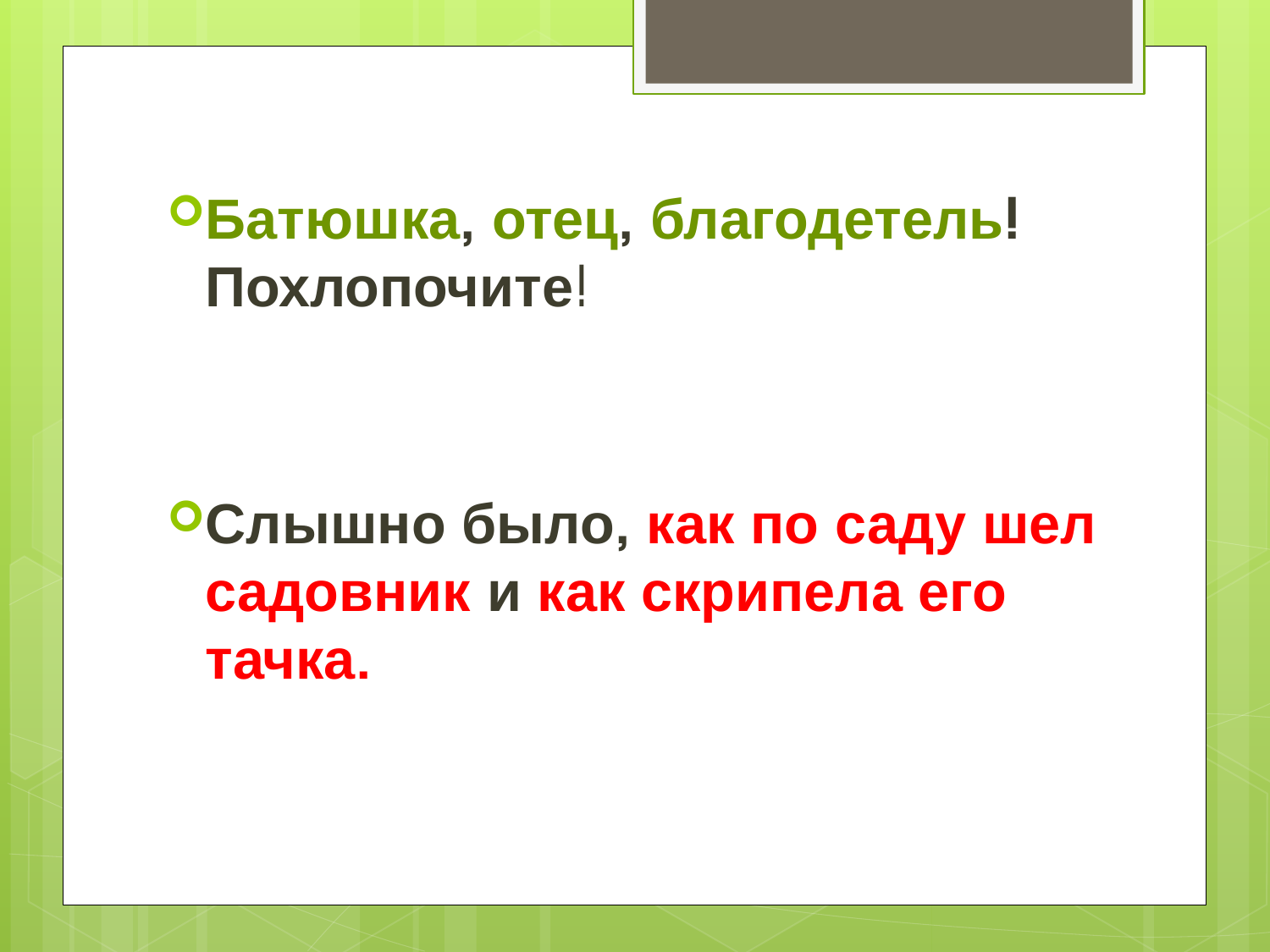

Батюшка, отец, благодетель! Похлопочите!

Слышно было, как по саду шел садовник и как скрипела его тачка.